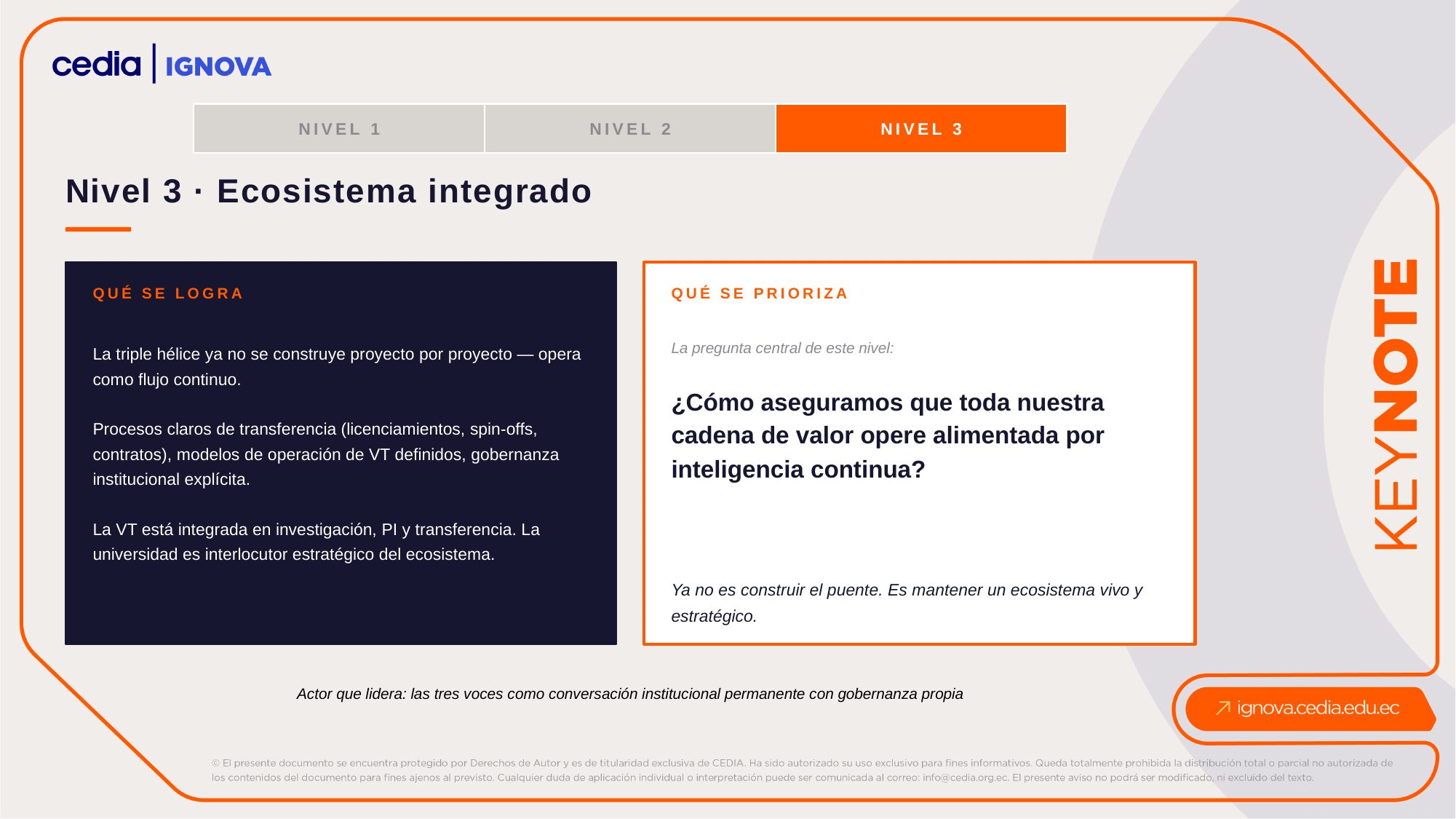

NIVEL 1

NIVEL 2

NIVEL 3
Nivel 3 · Ecosistema integrado

QUÉ SE LOGRA
QUÉ SE PRIORIZA
La triple hélice ya no se construye proyecto por proyecto — opera como flujo continuo.

Procesos claros de transferencia (licenciamientos, spin-offs, contratos), modelos de operación de VT definidos, gobernanza institucional explícita.

La VT está integrada en investigación, PI y transferencia. La universidad es interlocutor estratégico del ecosistema.
La pregunta central de este nivel:
¿Cómo aseguramos que toda nuestra cadena de valor opere alimentada por inteligencia continua?
Ya no es construir el puente. Es mantener un ecosistema vivo y estratégico.
Actor que lidera: las tres voces como conversación institucional permanente con gobernanza propia